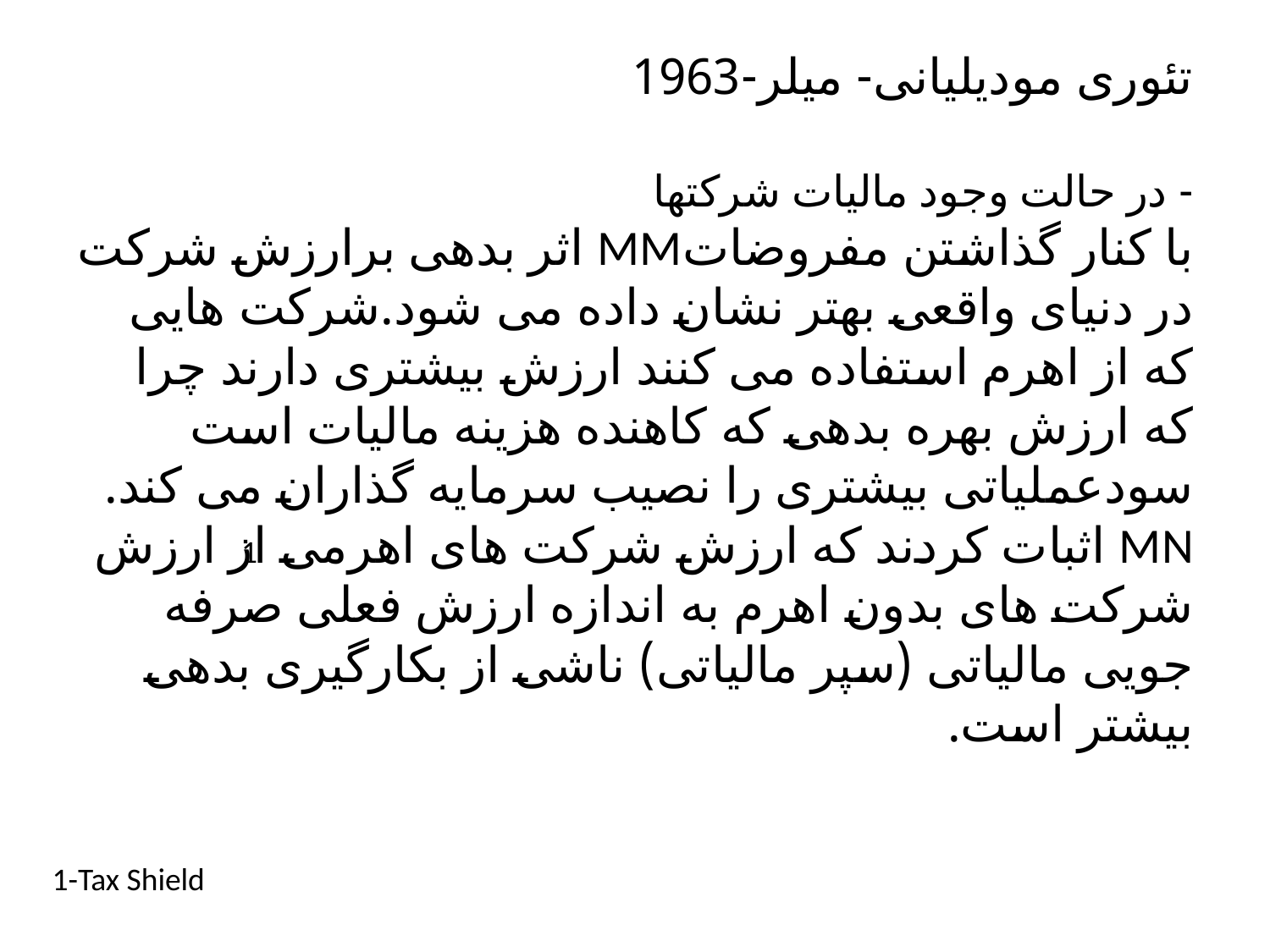

# تئوری مودیلیانی- میلر-1963 - در حالت وجود مالیات شرکتها با کنار گذاشتن مفروضاتMM اثر بدهی برارزش شرکت در دنیای واقعی بهتر نشان داده می شود.شرکت هایی که از اهرم استفاده می کنند ارزش بیشتری دارند چرا که ارزش بهره بدهی که کاهنده هزینه مالیات است سودعملیاتی بیشتری را نصیب سرمایه گذاران می کند. MN اثبات کردند که ارزش شرکت های اهرمی از ارزش شرکت های بدون اهرم به اندازه ارزش فعلی صرفه جویی مالیاتی (سپر مالیاتی) ناشی از بکارگیری بدهی بیشتر است.
1
1-Tax Shield